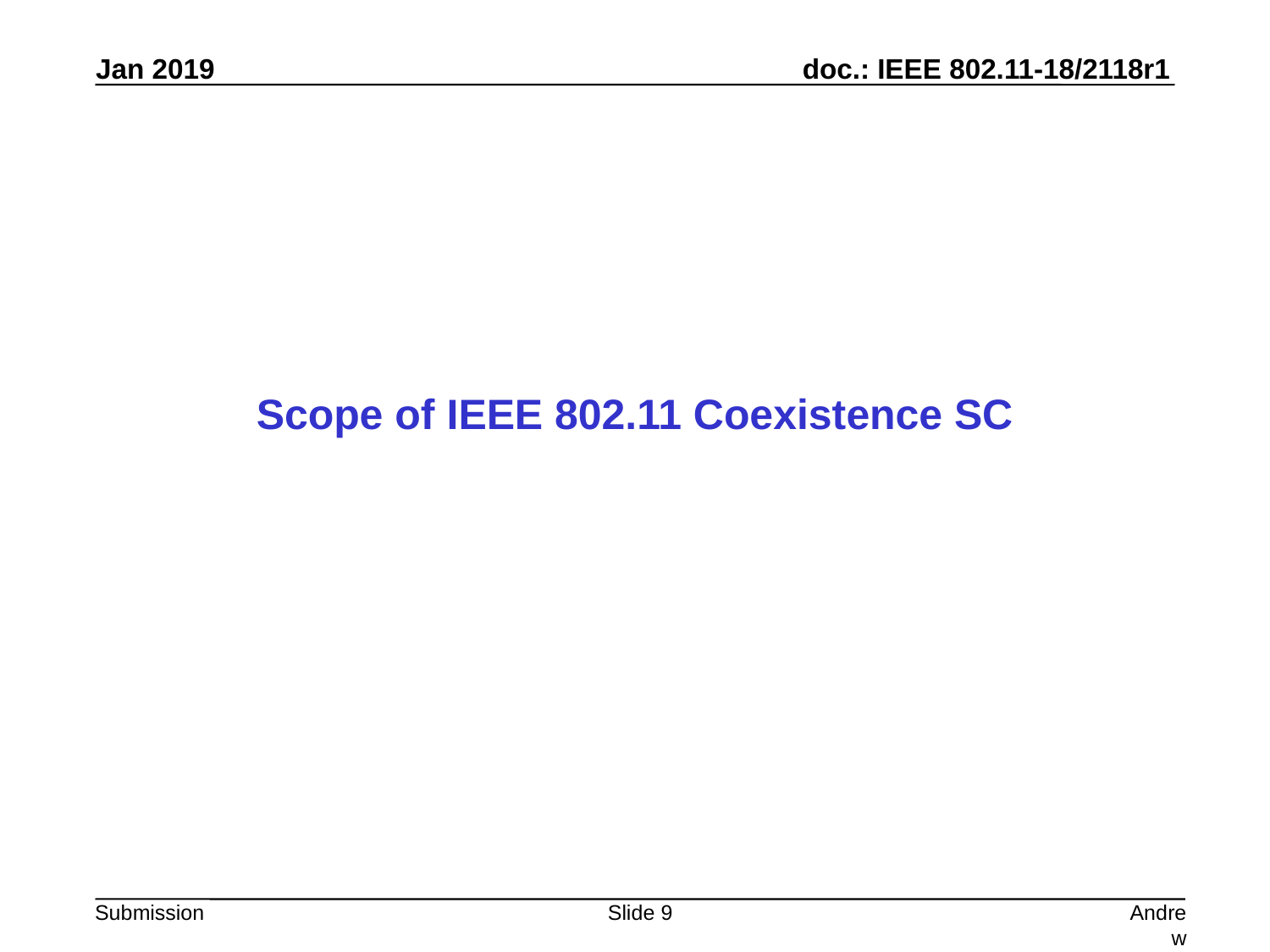

Scope of IEEE 802.11 Coexistence SC
Slide 9
Andrew Myles, Cisco